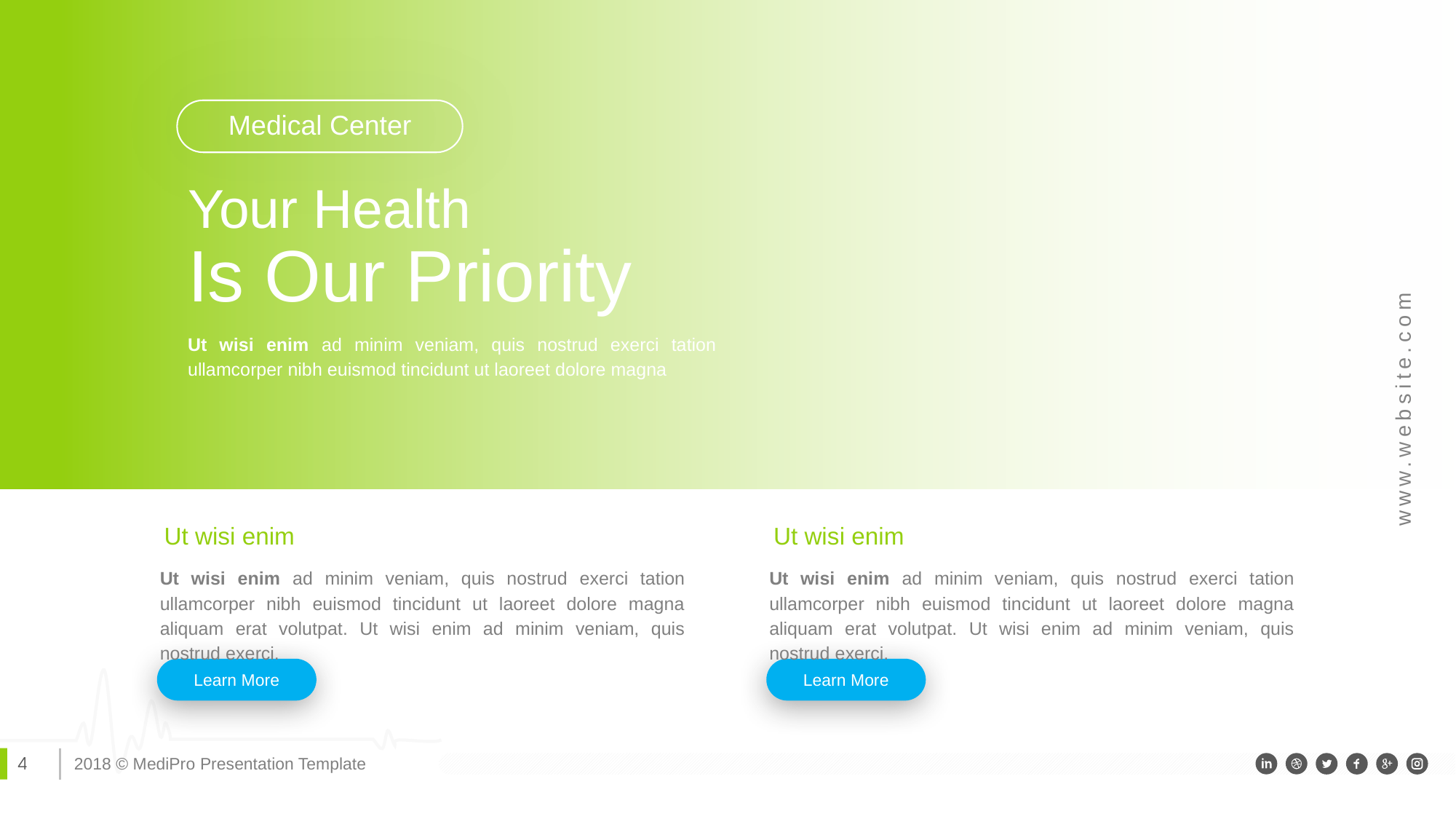

Medical Center
Your Health
Is Our Priority
Ut wisi enim ad minim veniam, quis nostrud exerci tation ullamcorper nibh euismod tincidunt ut laoreet dolore magna
Ut wisi enim
Ut wisi enim ad minim veniam, quis nostrud exerci tation ullamcorper nibh euismod tincidunt ut laoreet dolore magna aliquam erat volutpat. Ut wisi enim ad minim veniam, quis nostrud exerci.
Learn More
Ut wisi enim
Ut wisi enim ad minim veniam, quis nostrud exerci tation ullamcorper nibh euismod tincidunt ut laoreet dolore magna aliquam erat volutpat. Ut wisi enim ad minim veniam, quis nostrud exerci.
Learn More